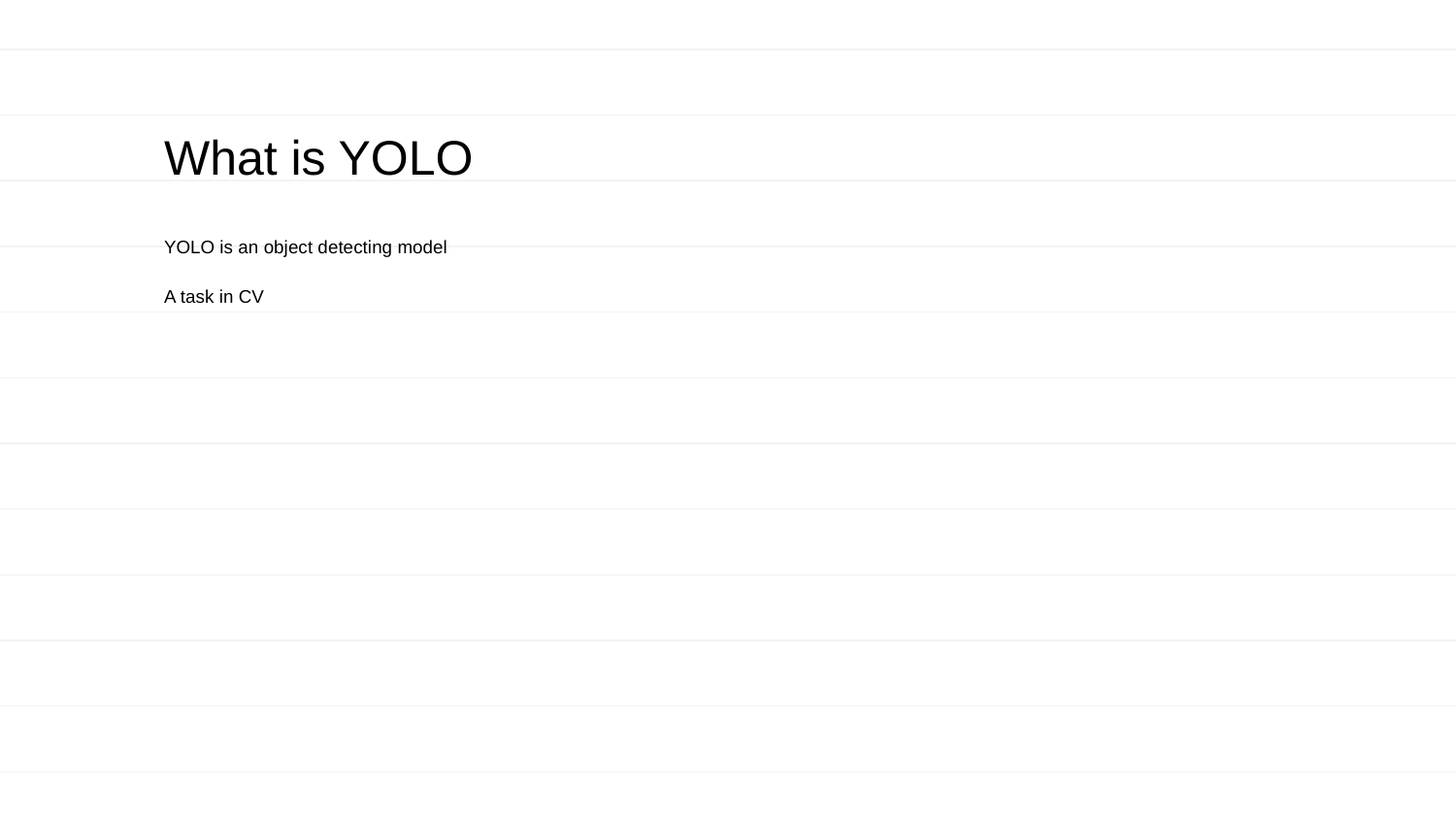

# What is YOLO
YOLO is an object detecting model

A task in CV